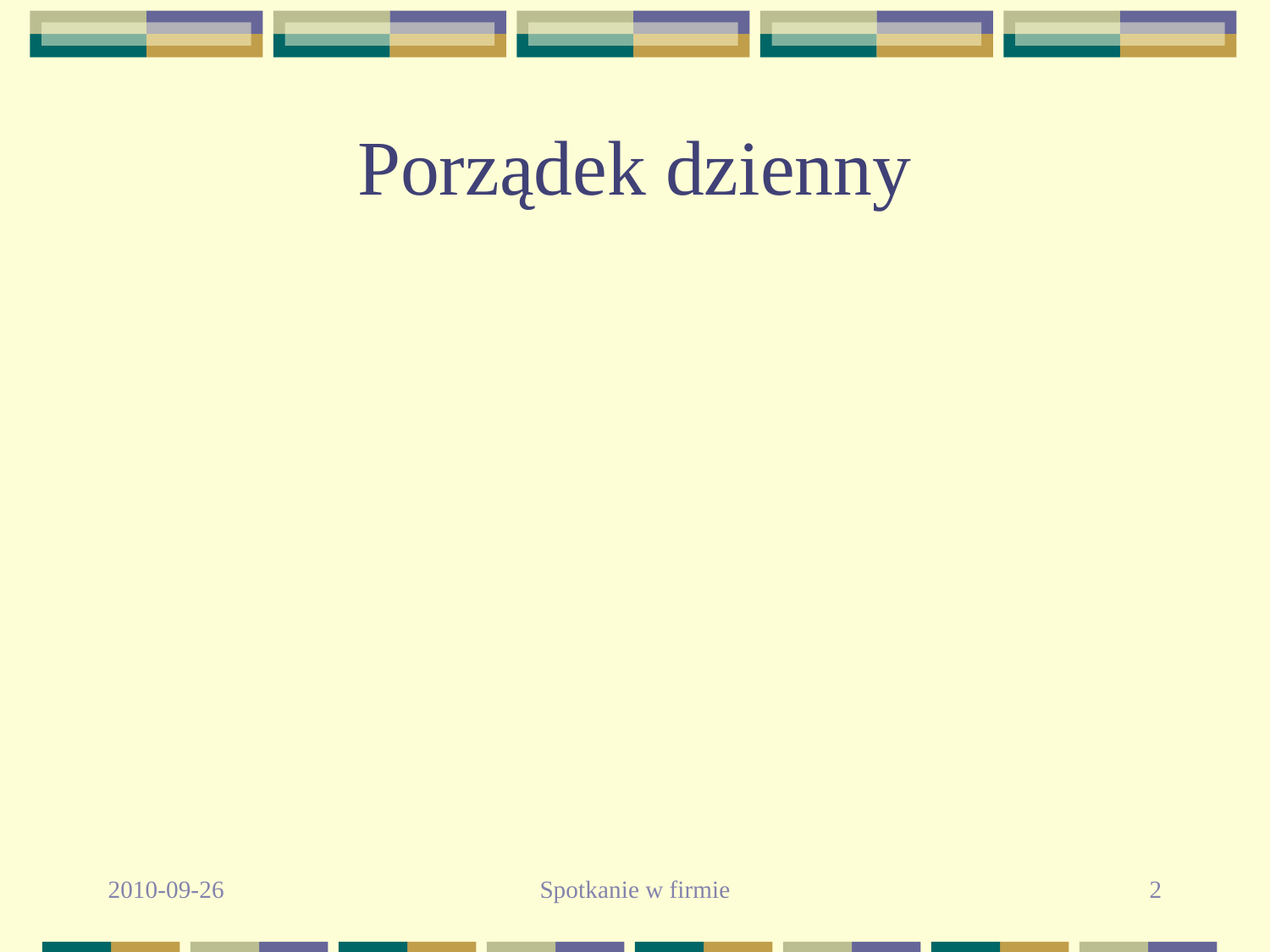

# Porządek dzienny

2010-09-26
Spotkanie w firmie
2